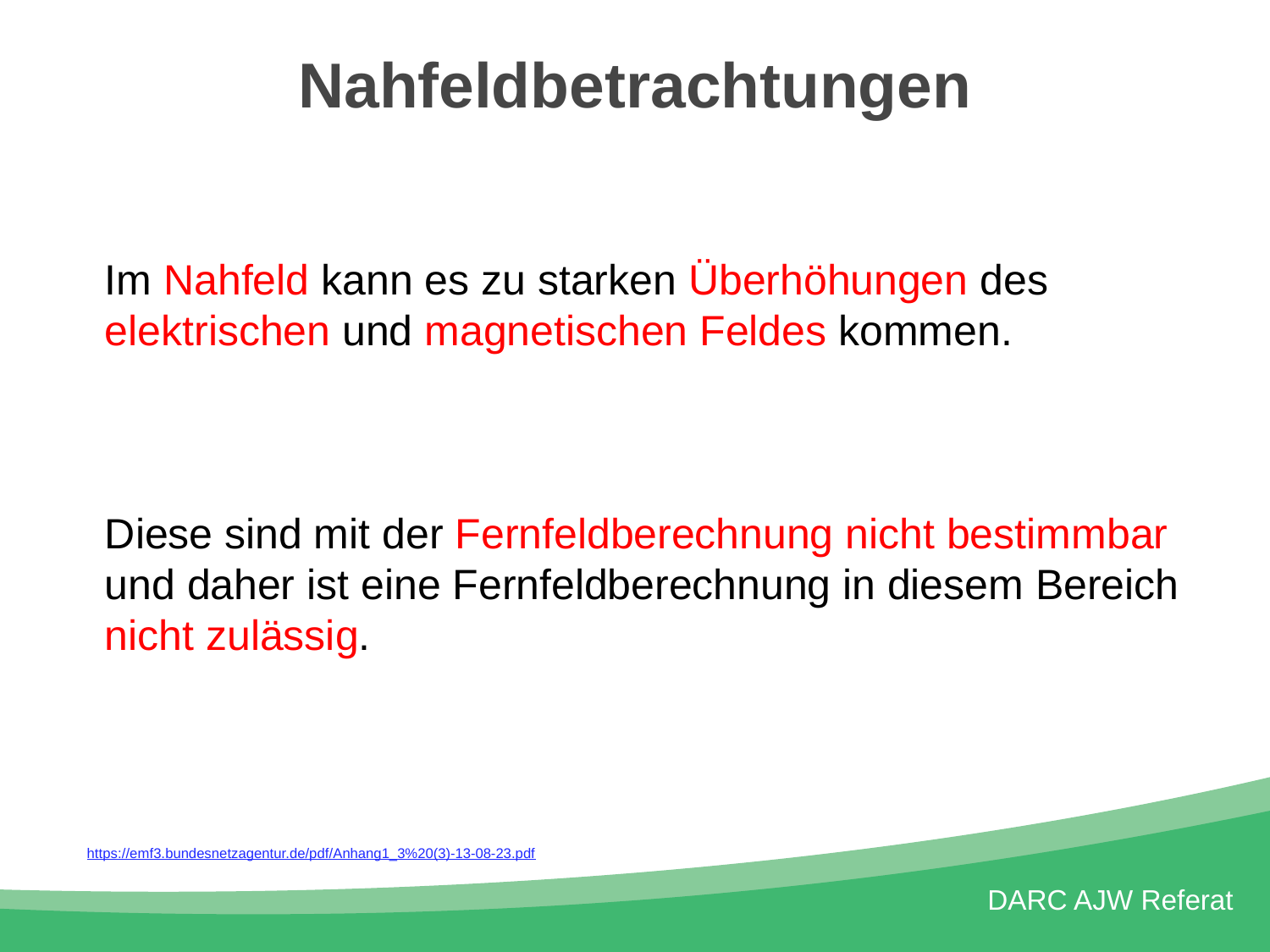

# Nahfeldbetrachtungen

Im Nahfeld kann es zu starken Überhöhungen des elektrischen und magnetischen Feldes kommen.

Diese sind mit der Fernfeldberechnung nicht bestimmbar und daher ist eine Fernfeldberechnung in diesem Bereich nicht zulässig.
https://emf3.bundesnetzagentur.de/pdf/Anhang1_3%20(3)-13-08-23.pdf